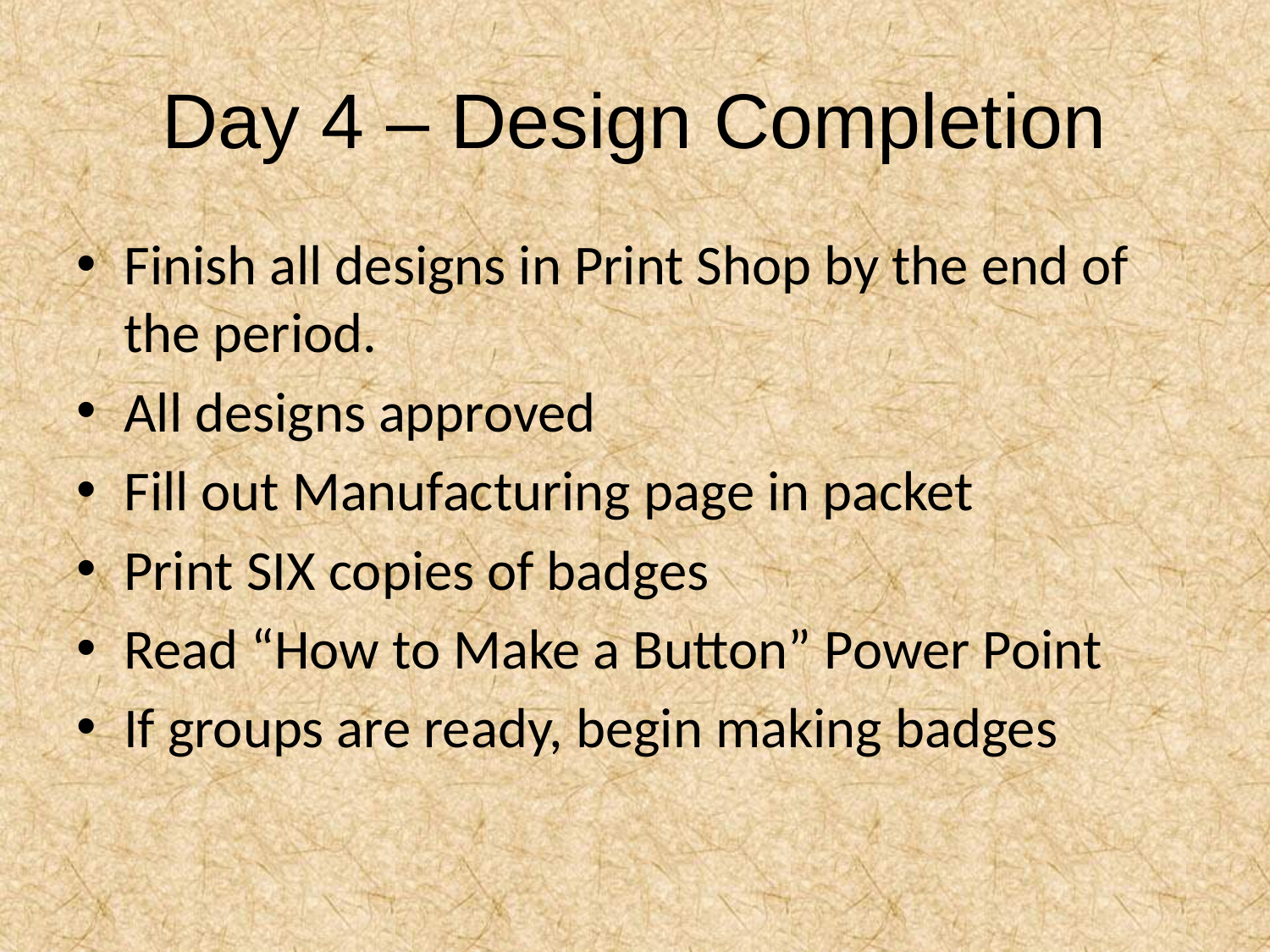

# Day 4 – Design Completion
Finish all designs in Print Shop by the end of the period.
All designs approved
Fill out Manufacturing page in packet
Print SIX copies of badges
Read “How to Make a Button” Power Point
If groups are ready, begin making badges